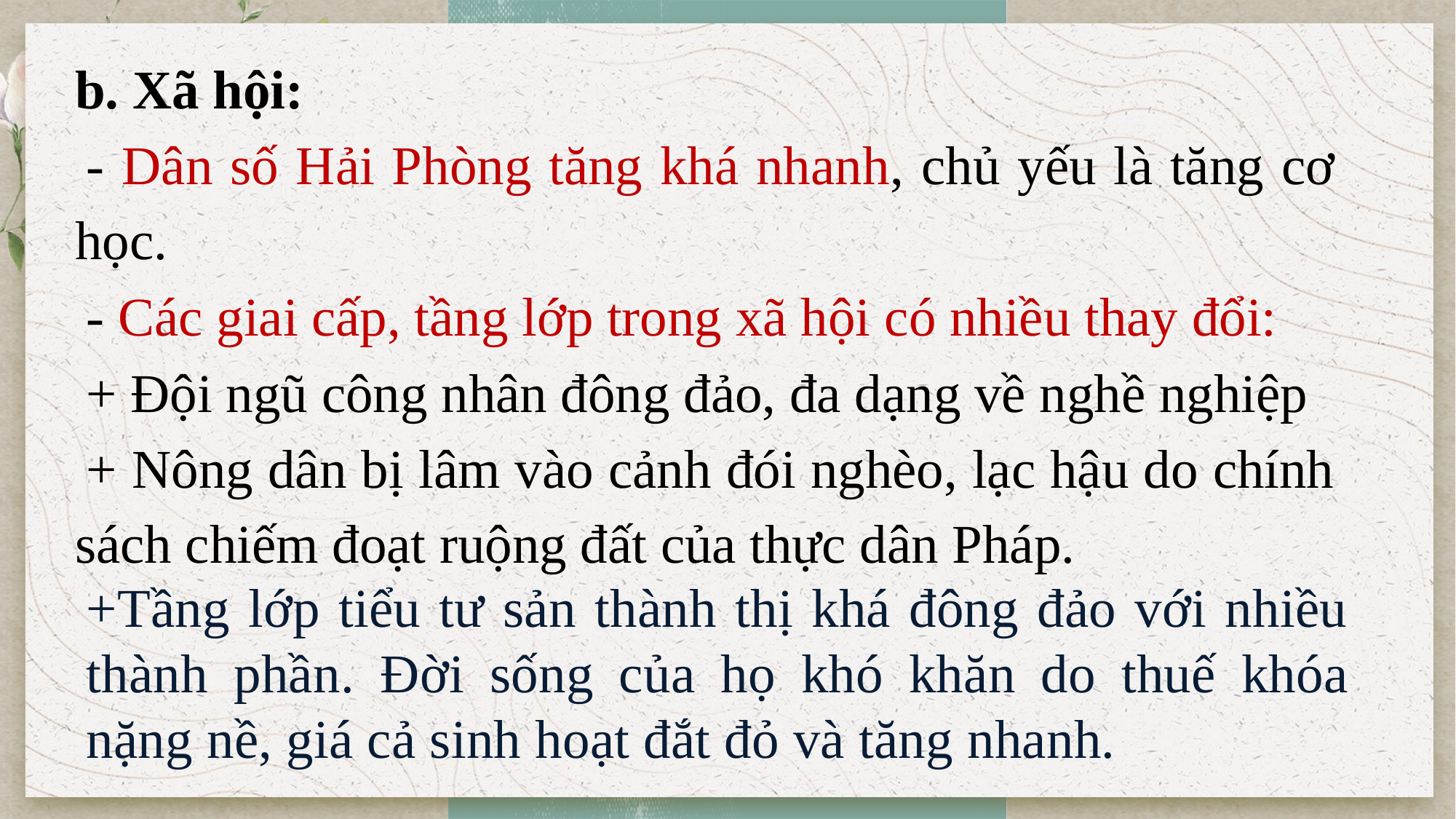

b. Xã hội:
- Dân số Hải Phòng tăng khá nhanh, chủ yếu là tăng cơ học.
- Các giai cấp, tầng lớp trong xã hội có nhiều thay đổi:
+ Đội ngũ công nhân đông đảo, đa dạng về nghề nghiệp
+ Nông dân bị lâm vào cảnh đói nghèo, lạc hậu do chính sách chiếm đoạt ruộng đất của thực dân Pháp.
+Tầng lớp tiểu tư sản thành thị khá đông đảo với nhiều thành phần. Đời sống của họ khó khăn do thuế khóa nặng nề, giá cả sinh hoạt đắt đỏ và tăng nhanh.